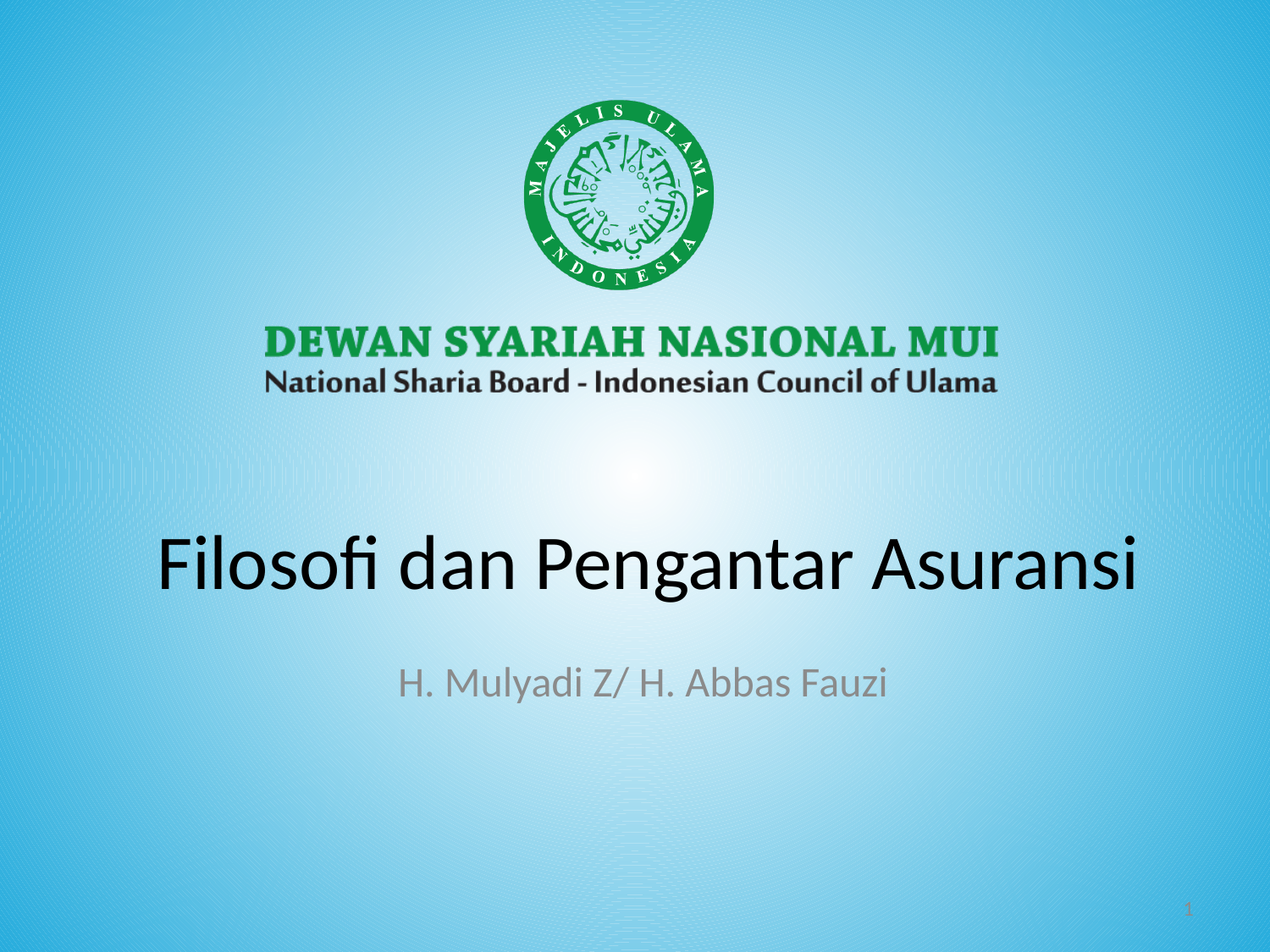

# Filosofi dan Pengantar Asuransi
H. Mulyadi Z/ H. Abbas Fauzi
1